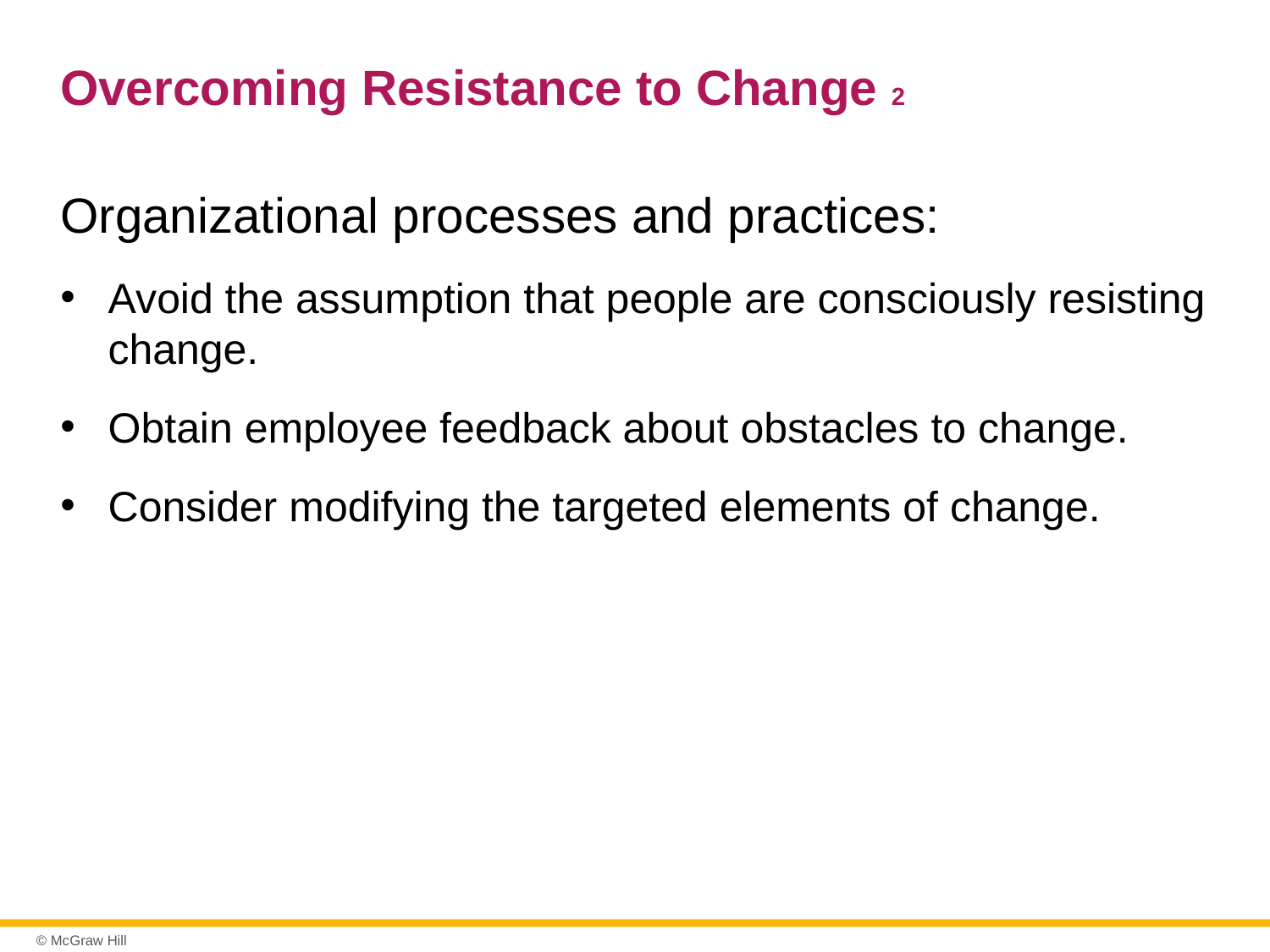

# Overcoming Resistance to Change 2
Organizational processes and practices:
Avoid the assumption that people are consciously resisting change.
Obtain employee feedback about obstacles to change.
Consider modifying the targeted elements of change.